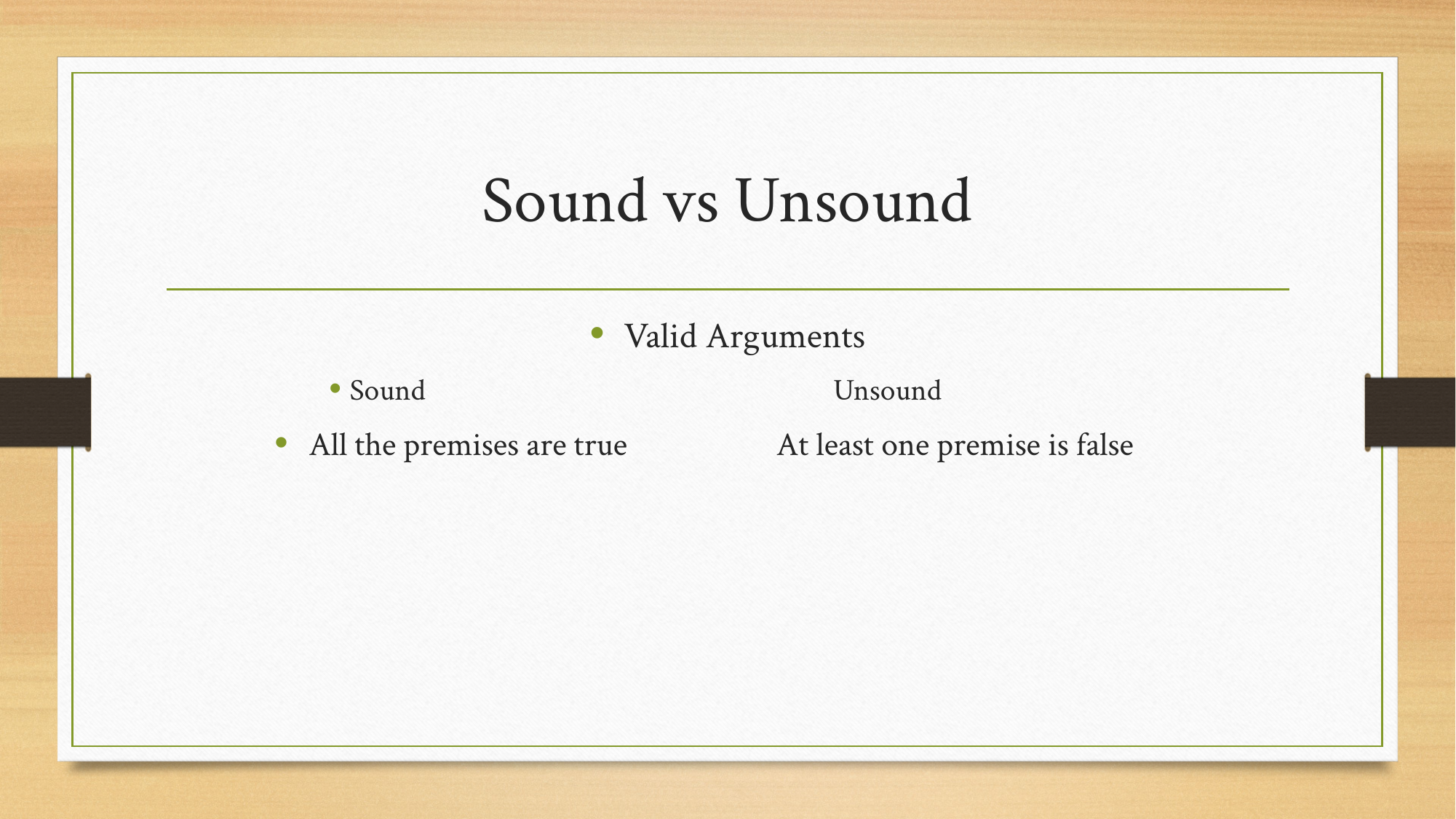

# Sound vs Unsound
Valid Arguments
Sound                                                                          Unsound
All the premises are true                    At least one premise is false